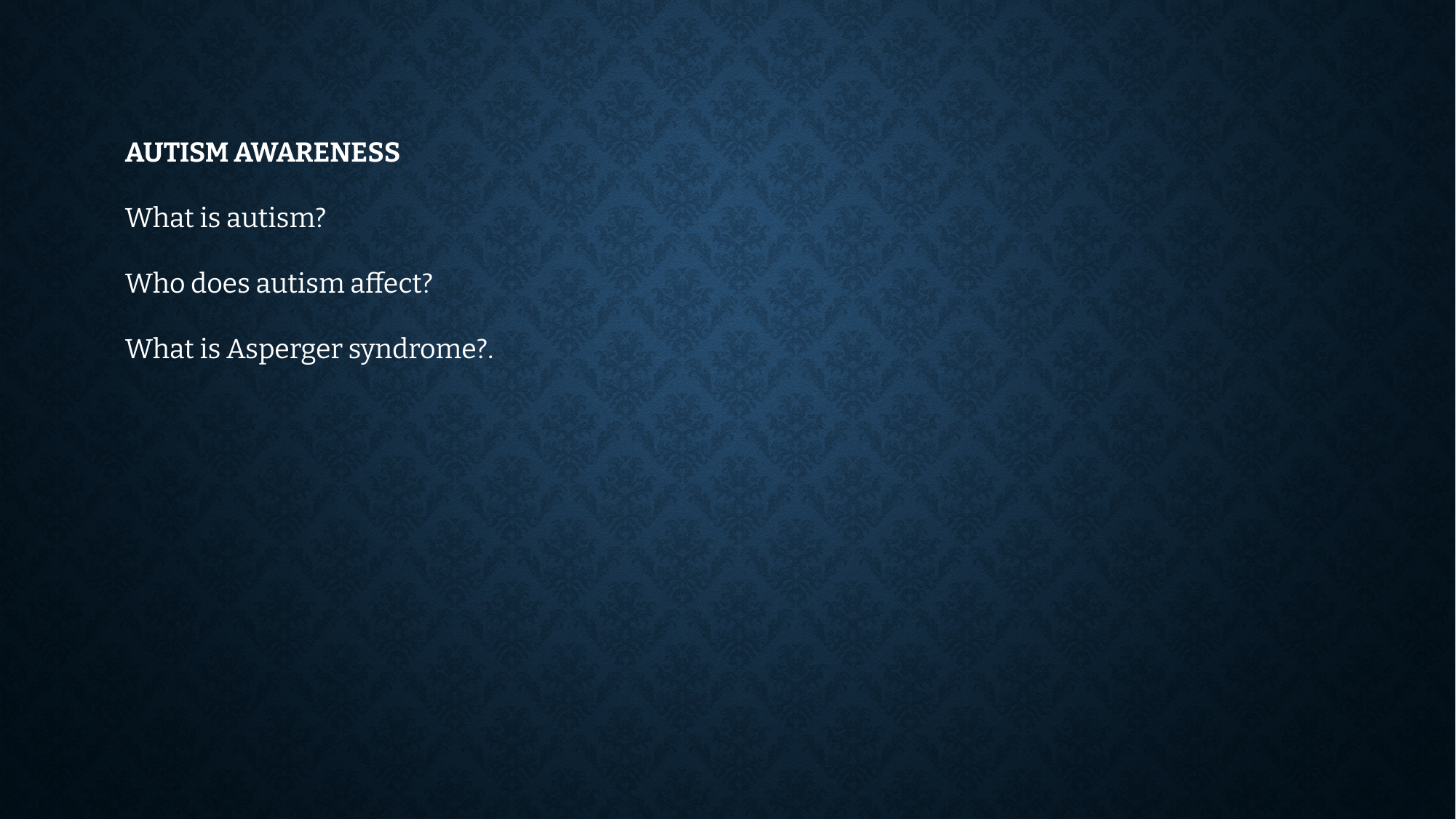

AUTISM AWARENESS

What is autism?

Who does autism affect?

What is Asperger syndrome?.